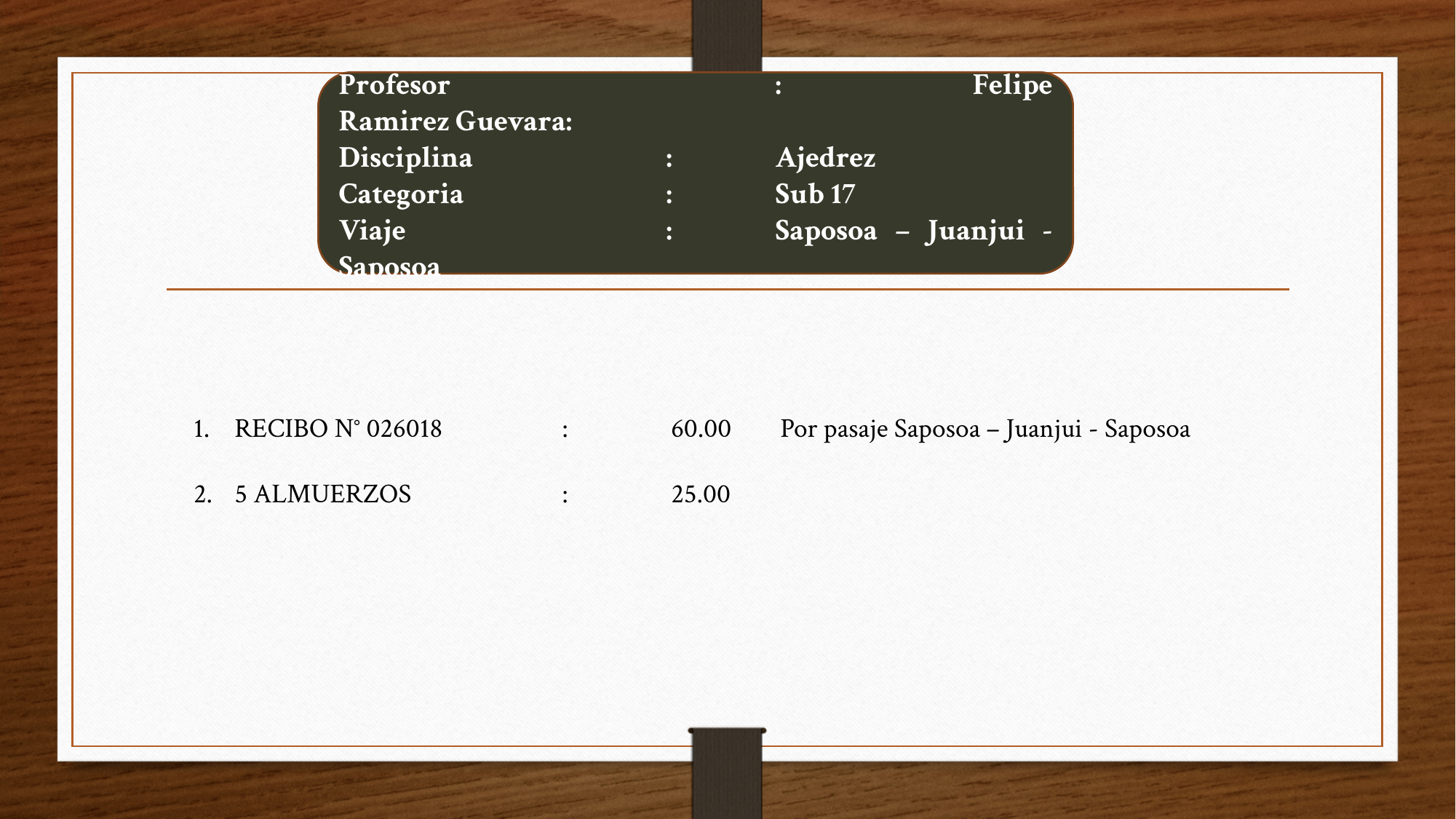

Profesor			: 	Felipe Ramirez Guevara:
Disciplina		:	Ajedrez
Categoria		:	Sub 17
Viaje			:	Saposoa – Juanjui - Saposoa
RECIBO N° 026018		:	60.00 	Por pasaje Saposoa – Juanjui - Saposoa
5 ALMUERZOS		:	25.00